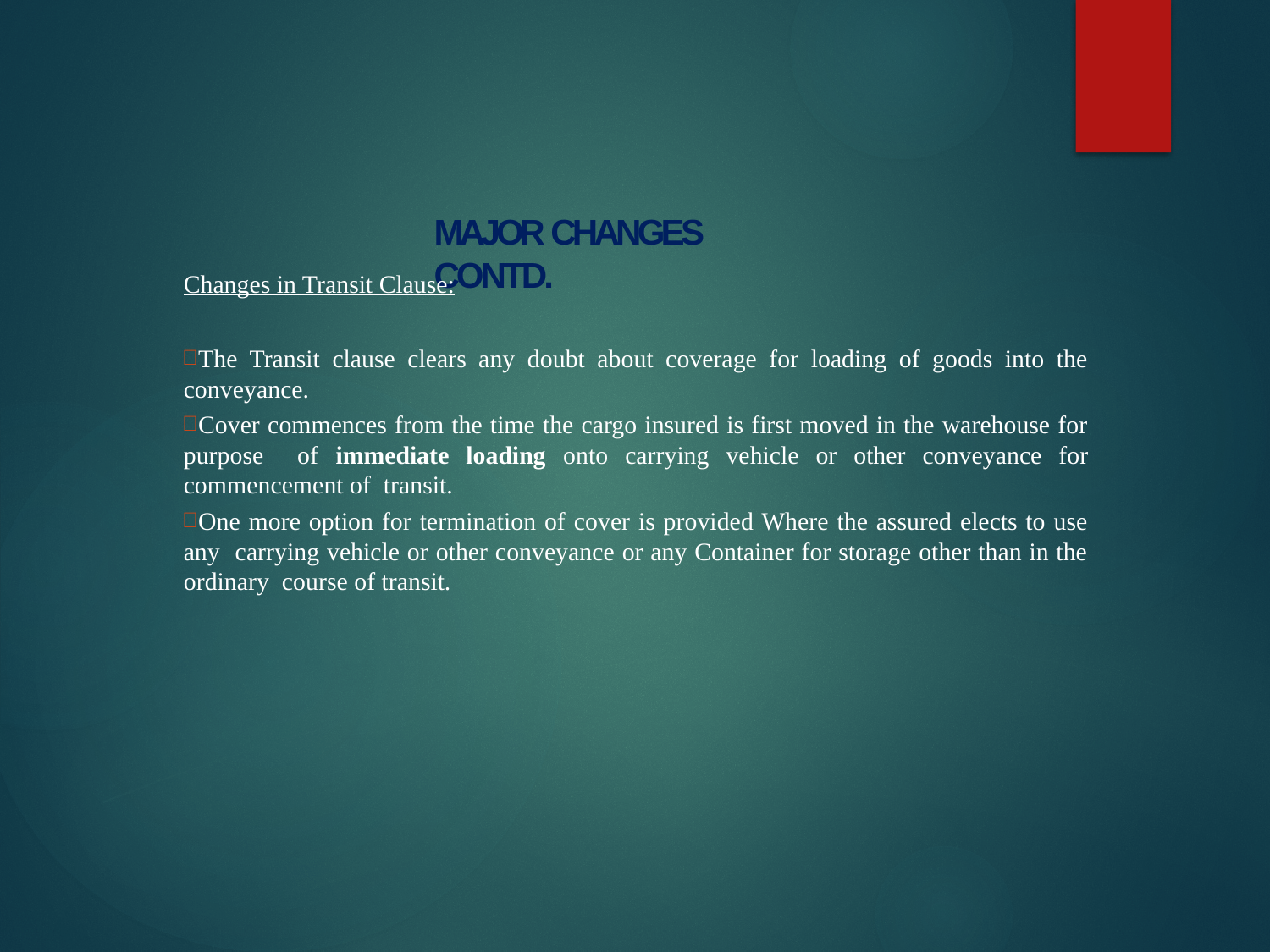

# MAJOR CHANGES CONTD.
Changes in Transit Clause:

The Transit clause clears any doubt about coverage for loading of goods into the conveyance.
Cover commences from the time the cargo insured is first moved in the warehouse for purpose  of immediate loading onto carrying vehicle or other conveyance for commencement of  transit.
One more option for termination of cover is provided Where the assured elects to use any  carrying vehicle or other conveyance or any Container for storage other than in the ordinary  course of transit.